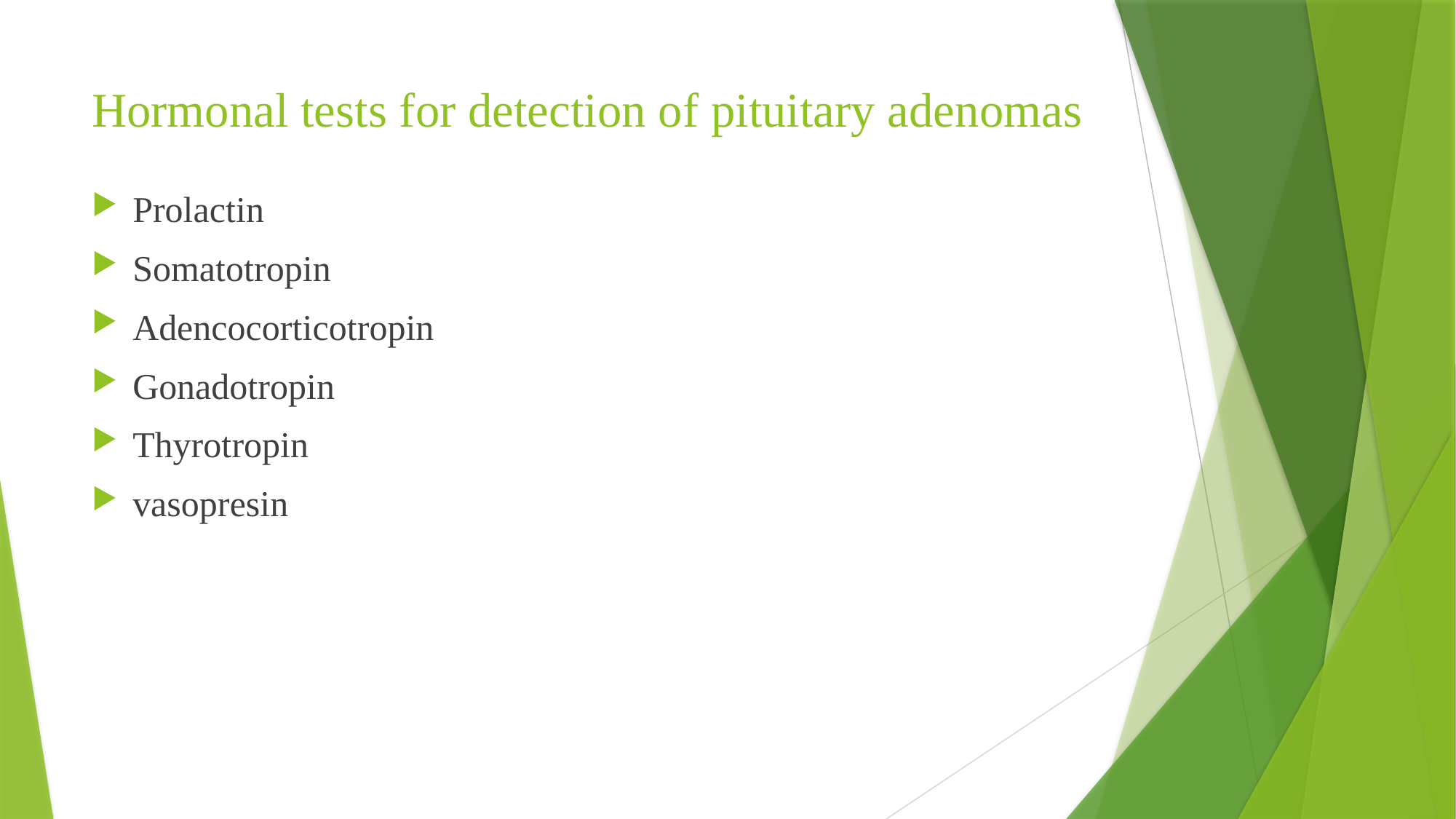

# Hormonal tests for detection of pituitary adenomas
Prolactin
Somatotropin
Adencocorticotropin
Gonadotropin
Thyrotropin
vasopresin